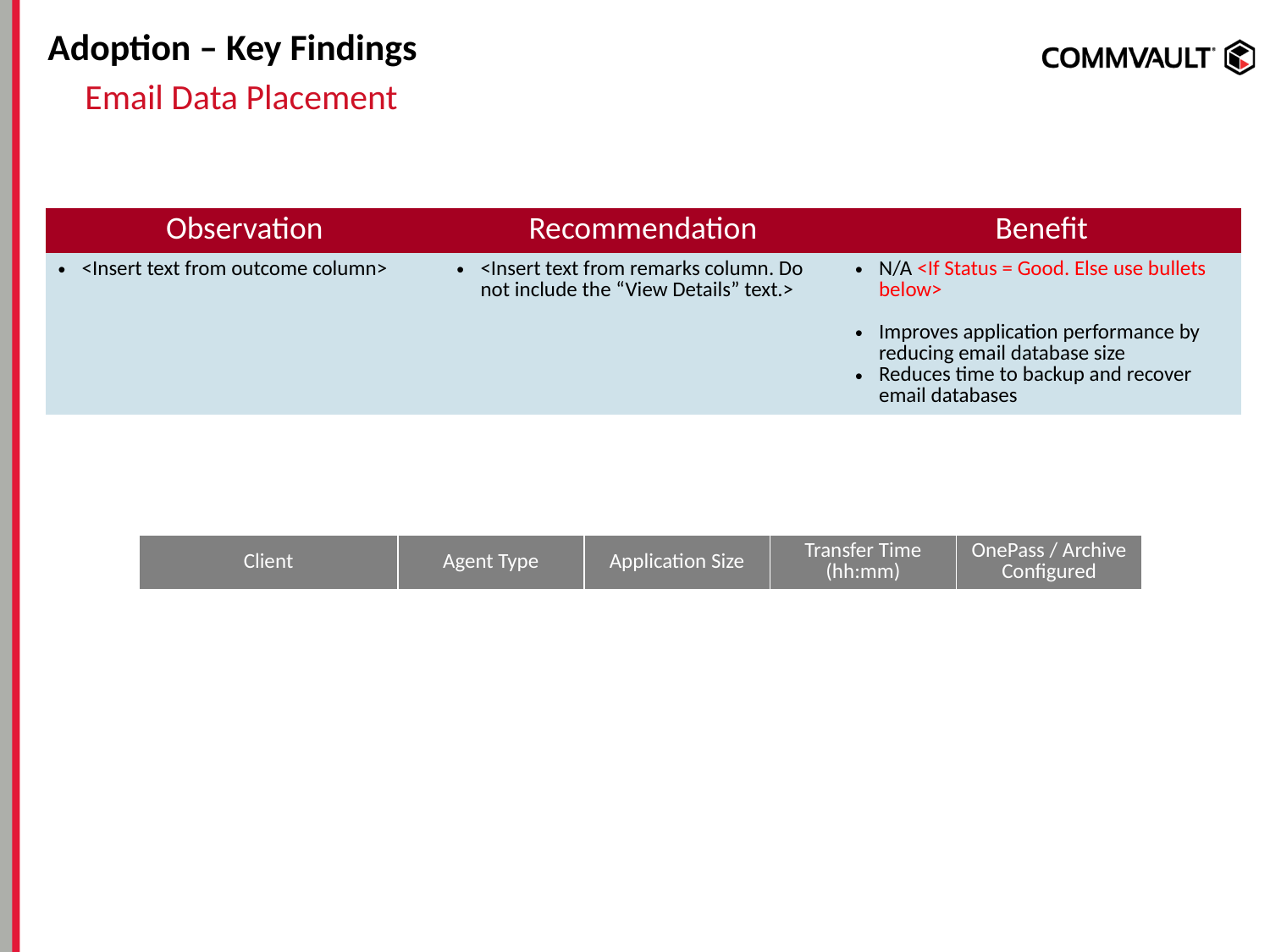

# Adoption – Key Findings
Email Data Placement
| Observation | Recommendation | Benefit |
| --- | --- | --- |
| <Insert text from outcome column> | <Insert text from remarks column. Do not include the “View Details” text.> | N/A <If Status = Good. Else use bullets below> Improves application performance by reducing email database size Reduces time to backup and recover email databases |
| Client | Agent Type | Application Size | Transfer Time (hh:mm) | OnePass / Archive Configured |
| --- | --- | --- | --- | --- |